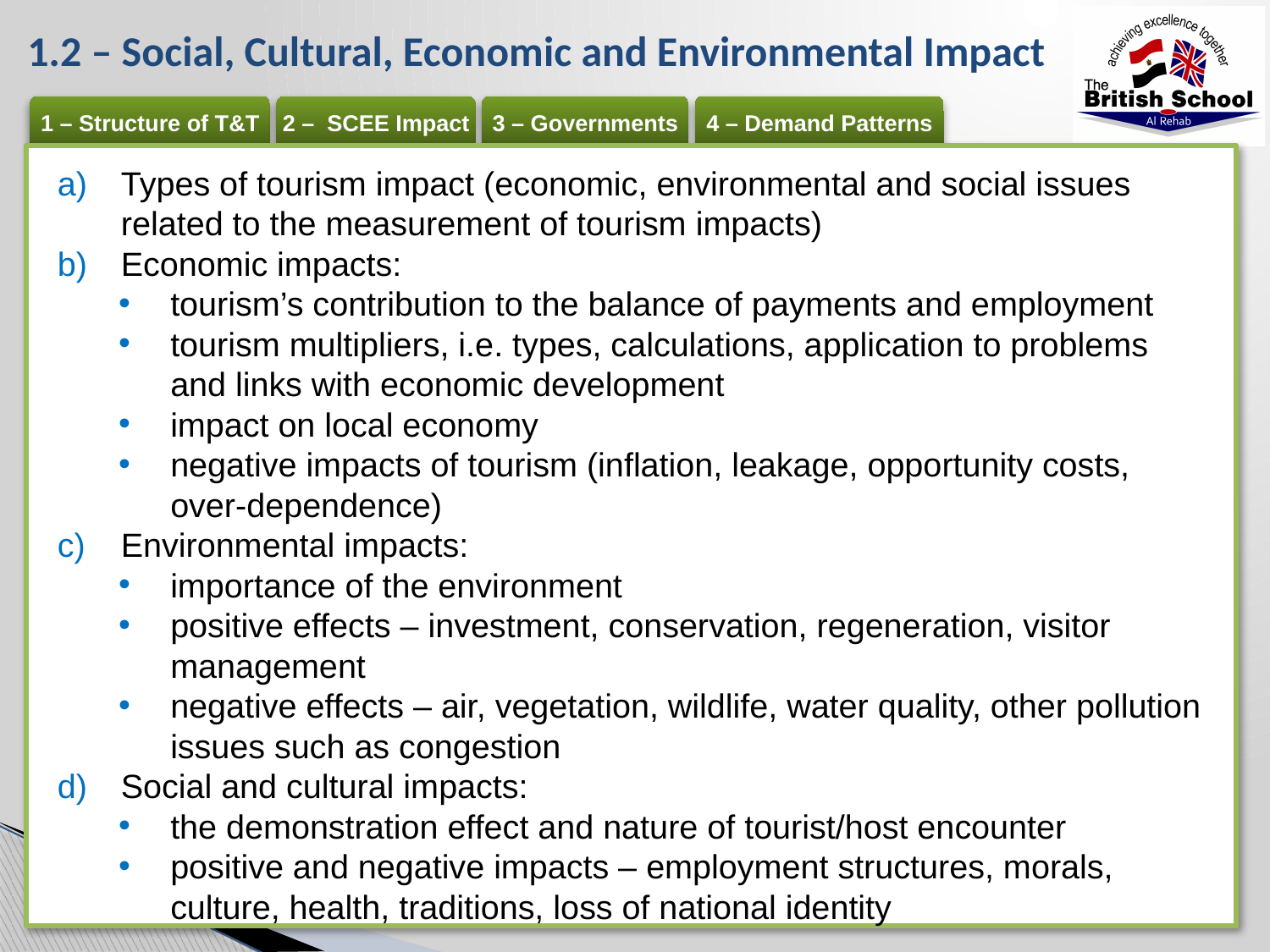

# 1.2 – Social, Cultural, Economic and Environmental Impact
Types of tourism impact (economic, environmental and social issues related to the measurement of tourism impacts)
Economic impacts:
tourism’s contribution to the balance of payments and employment
tourism multipliers, i.e. types, calculations, application to problems and links with economic development
impact on local economy
negative impacts of tourism (inflation, leakage, opportunity costs, over-dependence)
Environmental impacts:
importance of the environment
positive effects – investment, conservation, regeneration, visitor management
negative effects – air, vegetation, wildlife, water quality, other pollution issues such as congestion
Social and cultural impacts:
the demonstration effect and nature of tourist/host encounter
positive and negative impacts – employment structures, morals, culture, health, traditions, loss of national identity